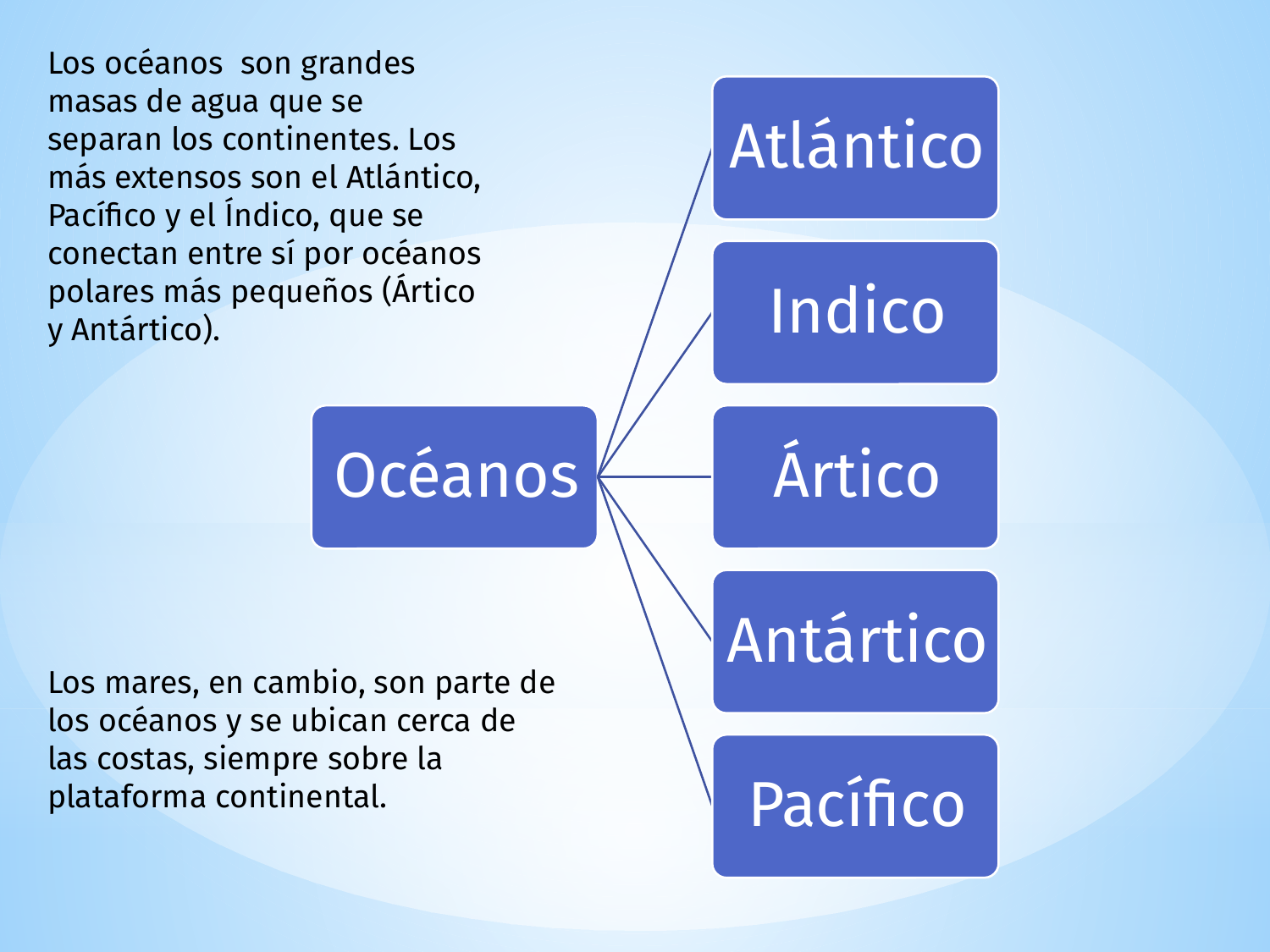

Los océanos  son grandes masas de agua que se separan los continentes. Los más extensos son el Atlántico, Pacífico y el Índico, que se conectan entre sí por océanos polares más pequeños (Ártico y Antártico).
Océanos

Atlántico

Indico

Ártico

Antártico

Pacífico
Los mares, en cambio, son parte de los océanos y se ubican cerca de las costas, siempre sobre la plataforma continental.